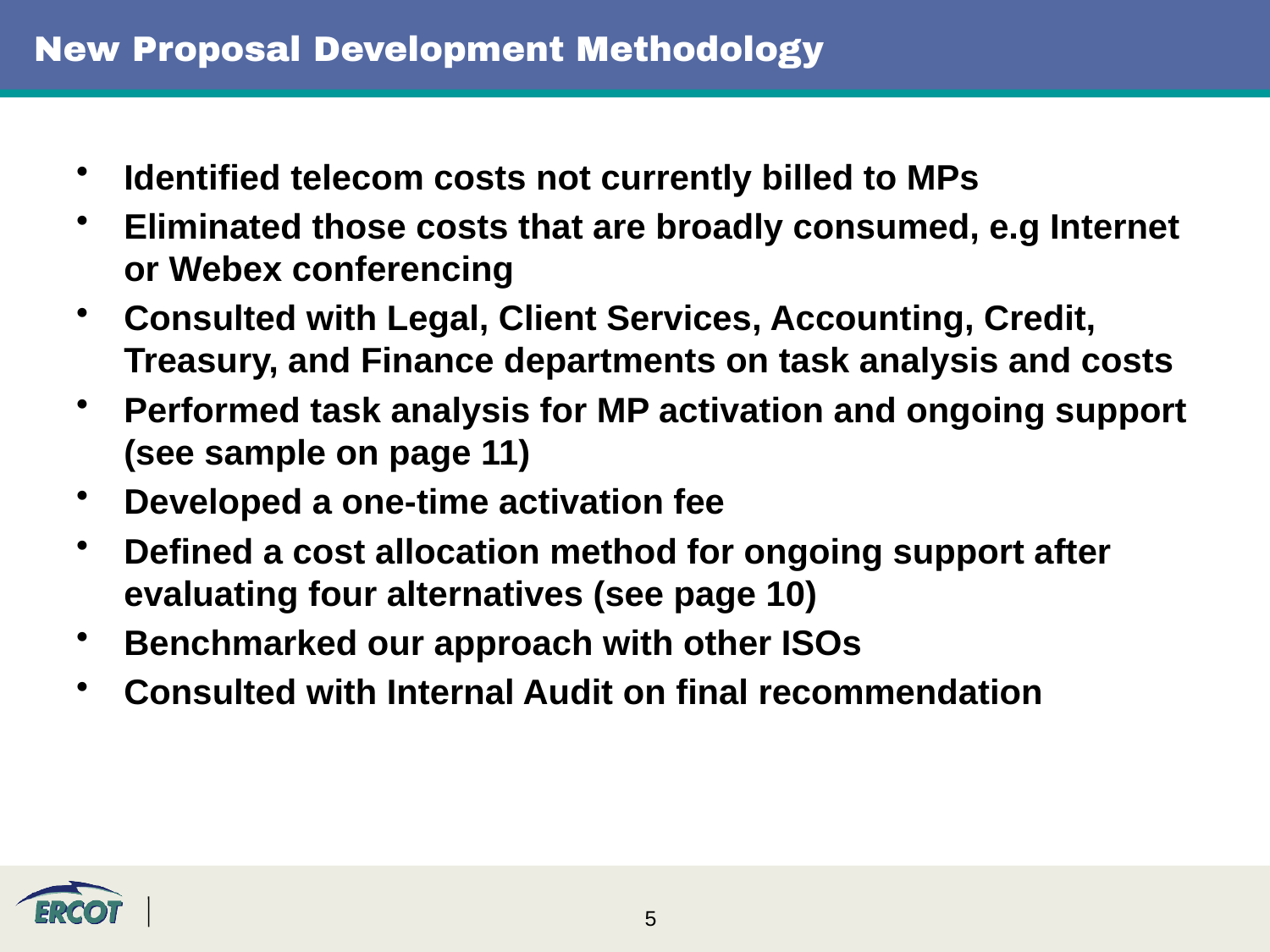

# New Proposal Development Methodology
Identified telecom costs not currently billed to MPs
Eliminated those costs that are broadly consumed, e.g Internet or Webex conferencing
Consulted with Legal, Client Services, Accounting, Credit, Treasury, and Finance departments on task analysis and costs
Performed task analysis for MP activation and ongoing support (see sample on page 11)
Developed a one-time activation fee
Defined a cost allocation method for ongoing support after evaluating four alternatives (see page 10)
Benchmarked our approach with other ISOs
Consulted with Internal Audit on final recommendation